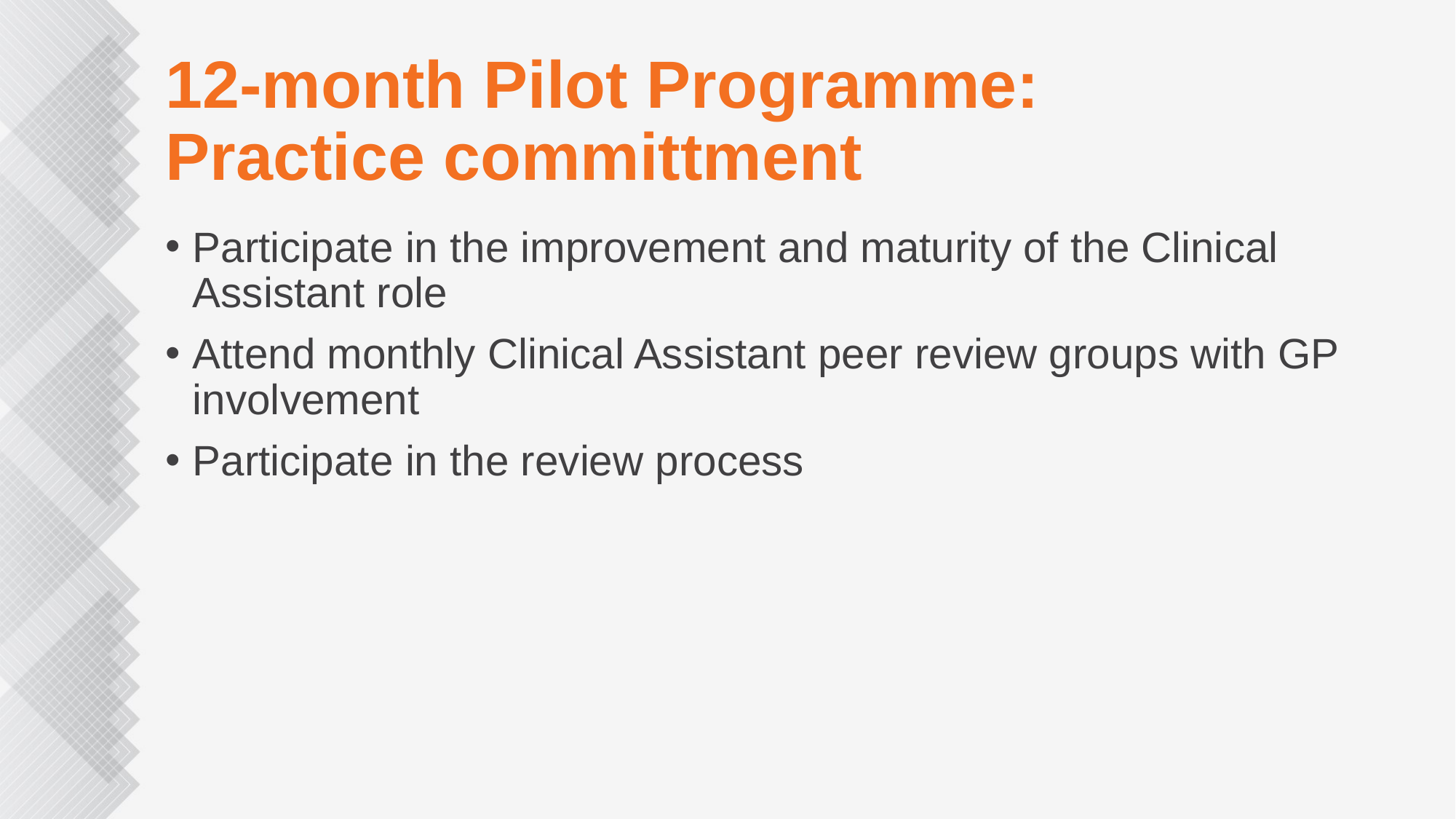

# 12-month Pilot Programme: Practice committment
Participate in the improvement and maturity of the Clinical Assistant role
Attend monthly Clinical Assistant peer review groups with GP involvement
Participate in the review process